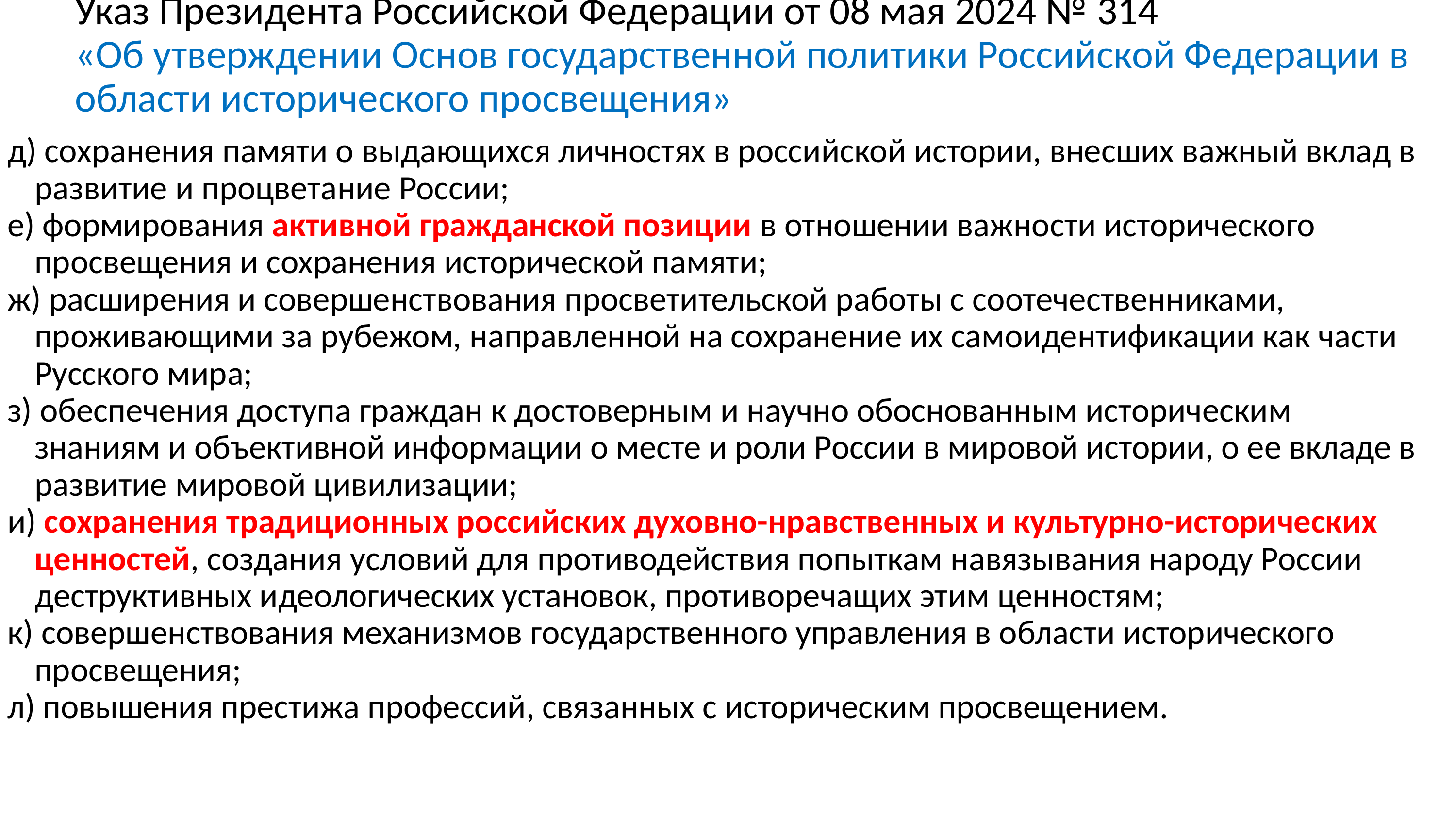

# Указ Президента Российской Федерации от 08 мая 2024 № 314 «Об утверждении Основ государственной политики Российской Федерации в области исторического просвещения»
д) сохранения памяти о выдающихся личностях в российской истории, внесших важный вклад в развитие и процветание России;
е) формирования активной гражданской позиции в отношении важности исторического просвещения и сохранения исторической памяти;
ж) расширения и совершенствования просветительской работы с соотечественниками, проживающими за рубежом, направленной на сохранение их самоидентификации как части Русского мира;
з) обеспечения доступа граждан к достоверным и научно обоснованным историческим знаниям и объективной информации о месте и роли России в мировой истории, о ее вкладе в развитие мировой цивилизации;
и) сохранения традиционных российских духовно-нравственных и культурно-исторических ценностей, создания условий для противодействия попыткам навязывания народу России деструктивных идеологических установок, противоречащих этим ценностям;
к) совершенствования механизмов государственного управления в области исторического просвещения;
л) повышения престижа профессий, связанных с историческим просвещением.